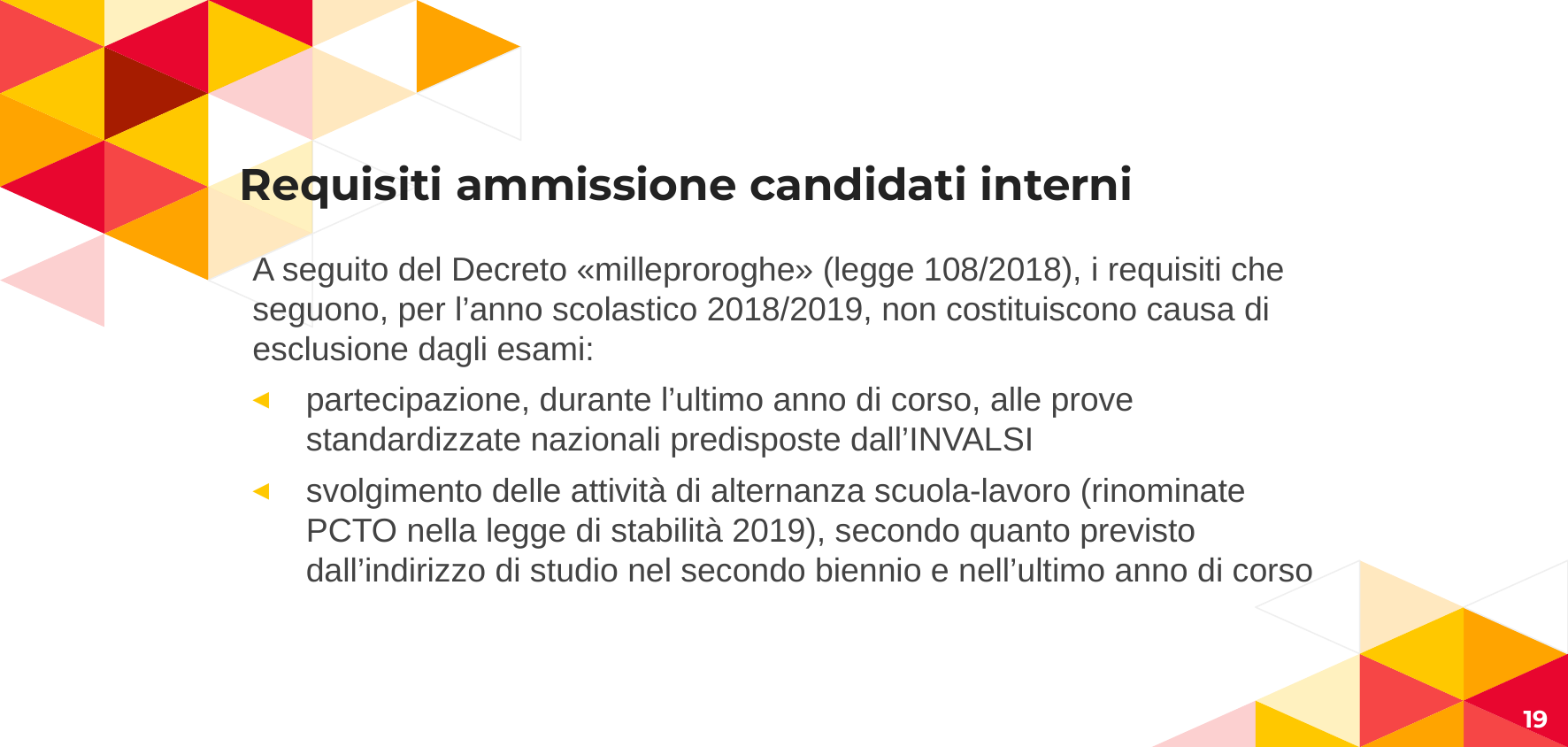

# Requisiti ammissione candidati interni
A seguito del Decreto «milleproroghe» (legge 108/2018), i requisiti che seguono, per l’anno scolastico 2018/2019, non costituiscono causa di esclusione dagli esami:
partecipazione, durante l’ultimo anno di corso, alle prove standardizzate nazionali predisposte dall’INVALSI
svolgimento delle attività di alternanza scuola-lavoro (rinominate PCTO nella legge di stabilità 2019), secondo quanto previsto dall’indirizzo di studio nel secondo biennio e nell’ultimo anno di corso

19